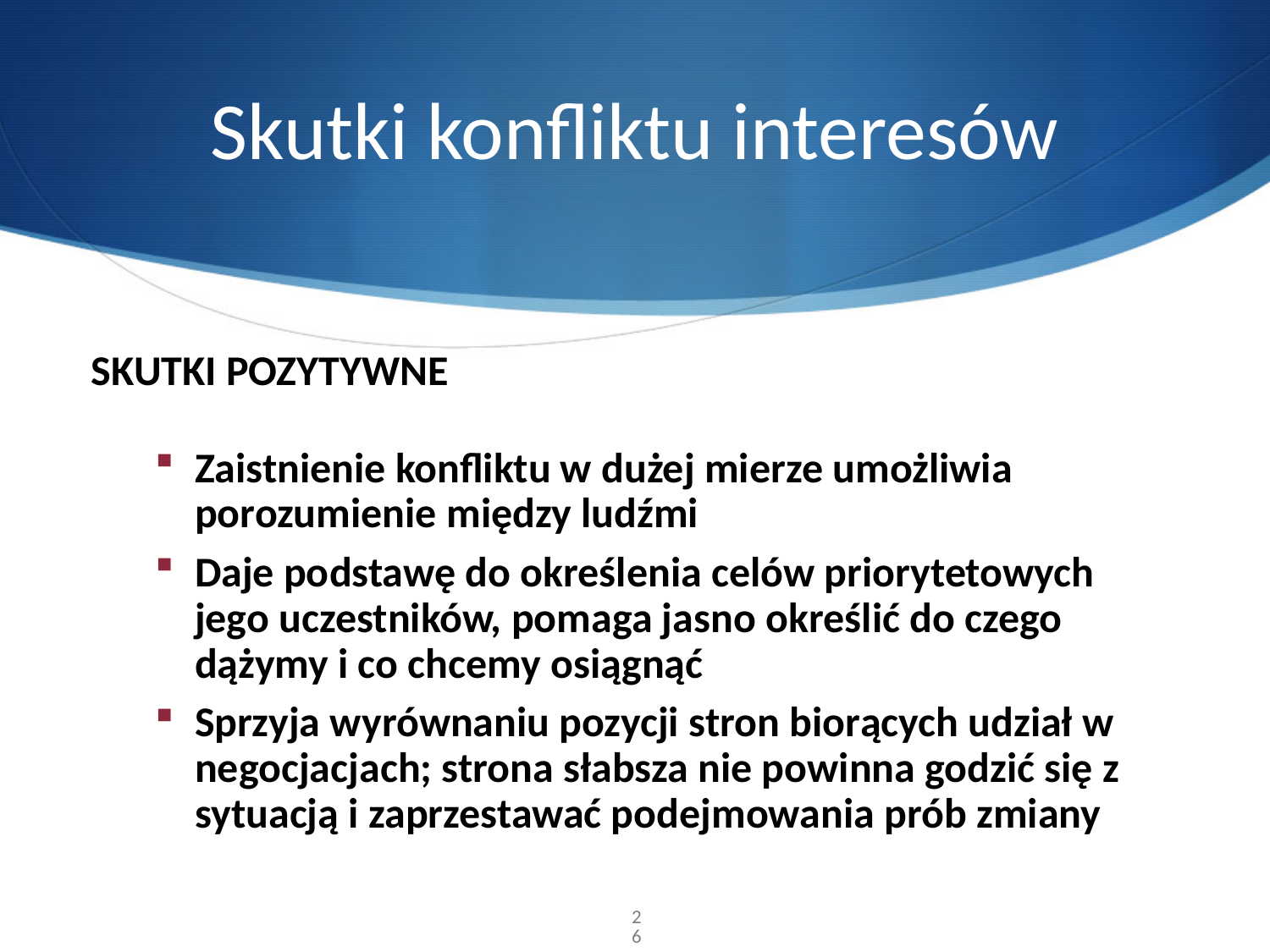

# Skutki konfliktu interesów
SKUTKI POZYTYWNE
Zaistnienie konfliktu w dużej mierze umożliwia porozumienie między ludźmi
Daje podstawę do określenia celów priorytetowych jego uczestników, pomaga jasno określić do czego dążymy i co chcemy osiągnąć
Sprzyja wyrównaniu pozycji stron biorących udział w negocjacjach; strona słabsza nie powinna godzić się z sytuacją i zaprzestawać podejmowania prób zmiany
26